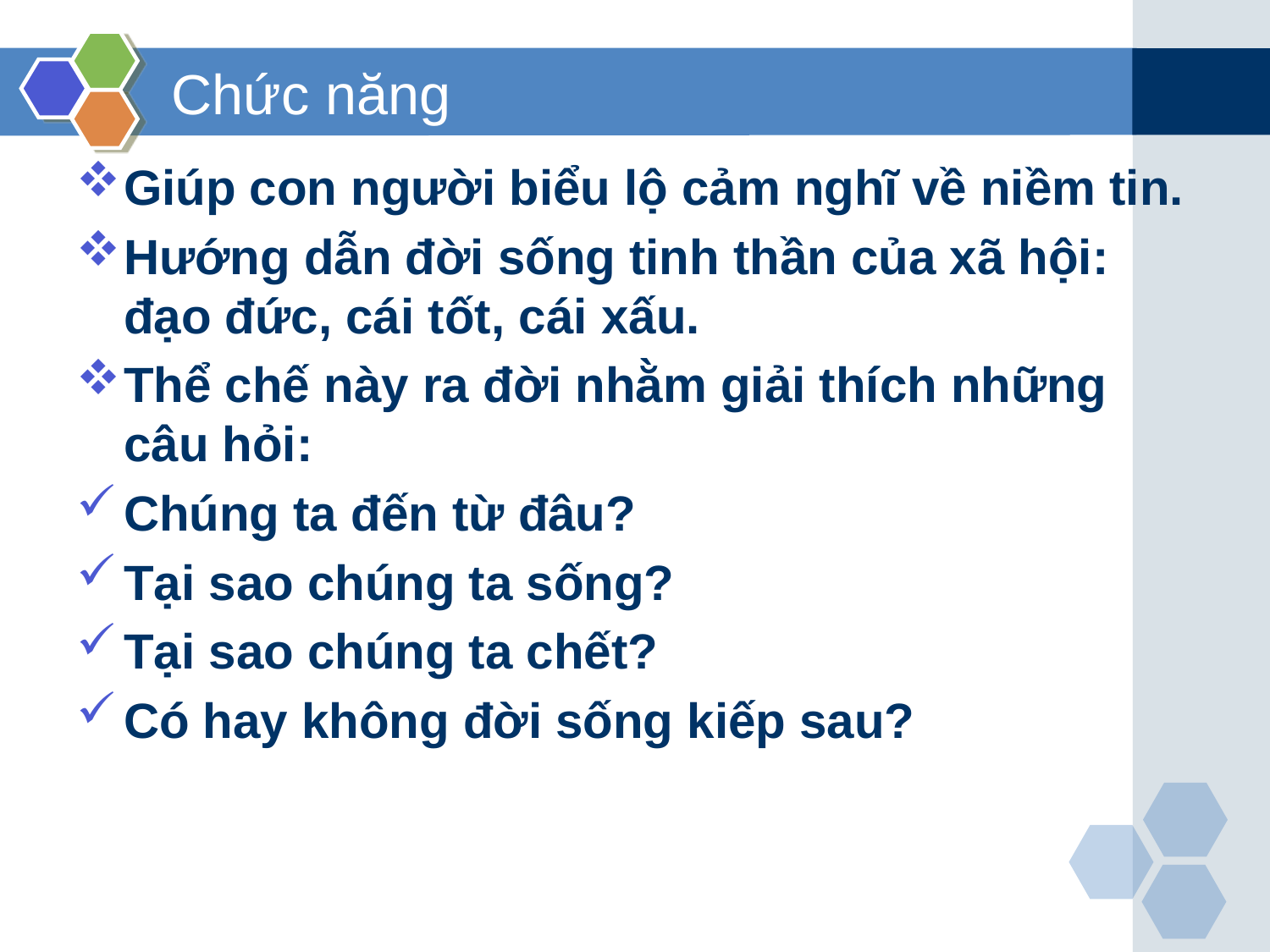

# Chức năng
Giúp con người biểu lộ cảm nghĩ về niềm tin.
Hướng dẫn đời sống tinh thần của xã hội: đạo đức, cái tốt, cái xấu.
Thể chế này ra đời nhằm giải thích những câu hỏi:
Chúng ta đến từ đâu?
Tại sao chúng ta sống?
Tại sao chúng ta chết?
Có hay không đời sống kiếp sau?